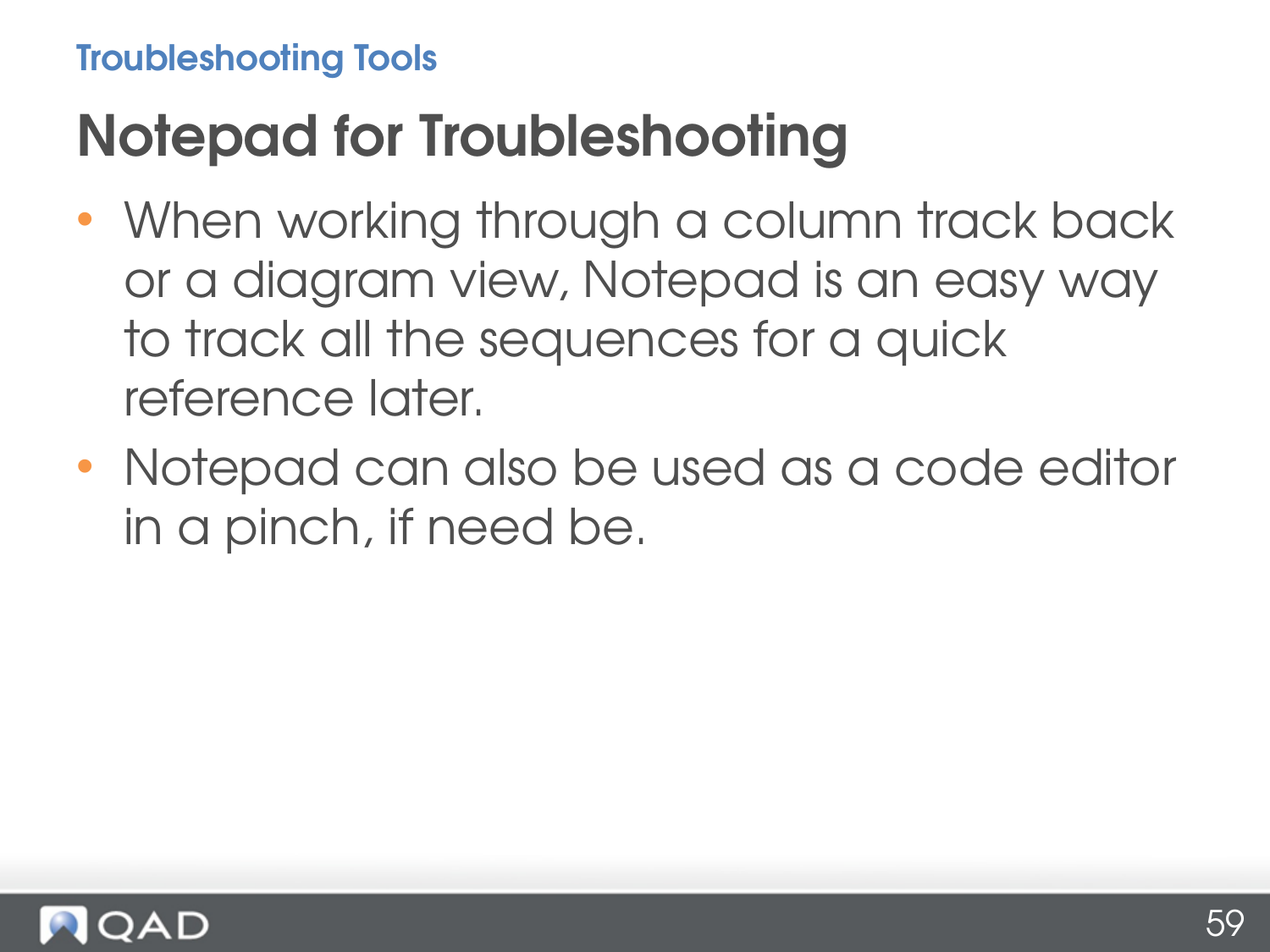

Troubleshooting Tools
# Notepad for Troubleshooting
When working through a column track back or a diagram view, Notepad is an easy way to track all the sequences for a quick reference later.
Notepad can also be used as a code editor in a pinch, if need be.
59